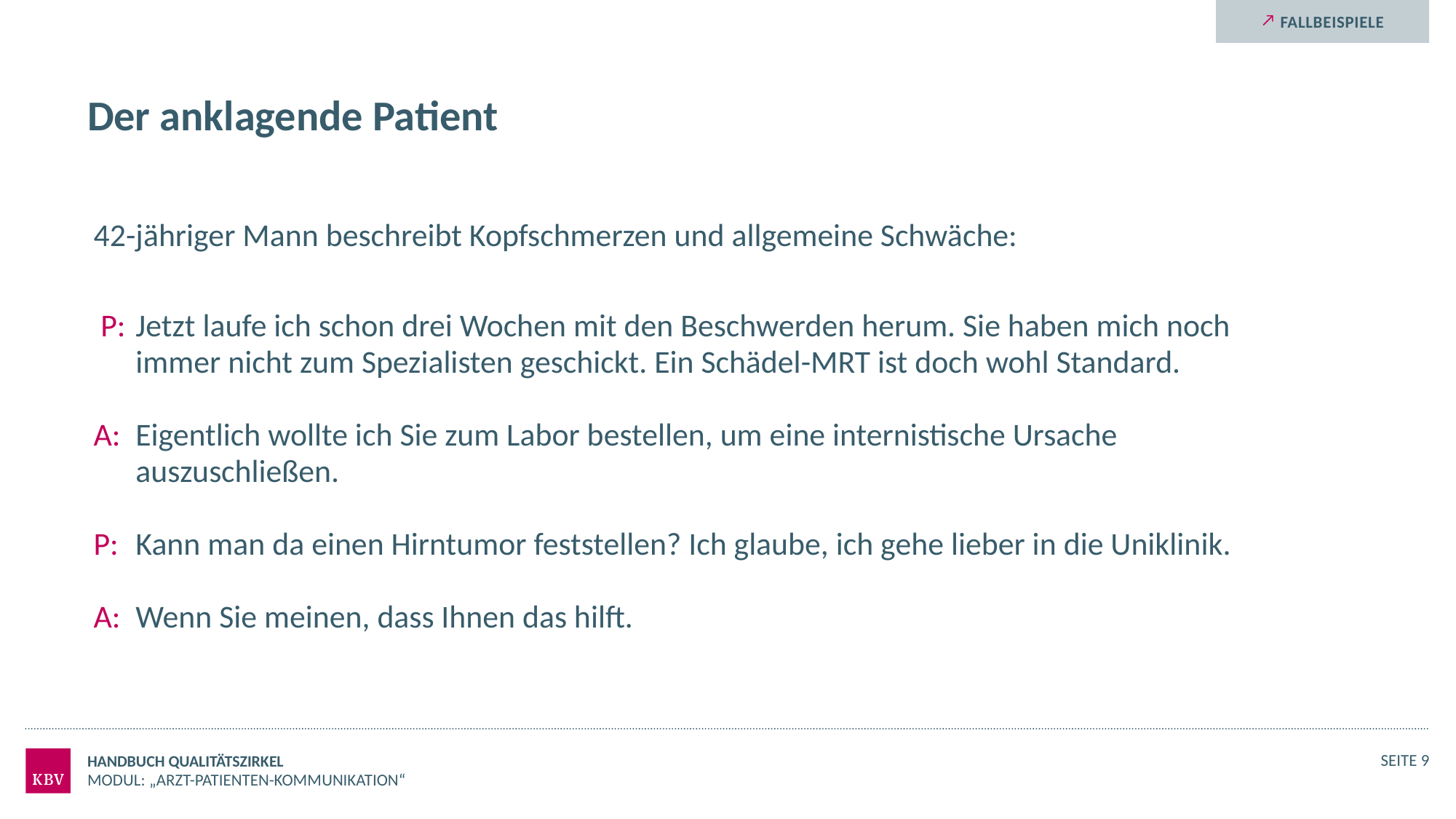

# Der anklagende Patient
42-jähriger Mann beschreibt Kopfschmerzen und allgemeine Schwäche:
 P: 	Jetzt laufe ich schon drei Wochen mit den Beschwerden herum. Sie haben mich noch immer nicht zum Spezialisten geschickt. Ein Schädel-MRT ist doch wohl Standard.
A: 	Eigentlich wollte ich Sie zum Labor bestellen, um eine internistische Ursache auszuschließen.
P: 	Kann man da einen Hirntumor feststellen? Ich glaube, ich gehe lieber in die Uniklinik.
A: 	Wenn Sie meinen, dass Ihnen das hilft.
Handbuch Qualitätszirkel
Seite 9
Modul: „Arzt-Patienten-Kommunikation“